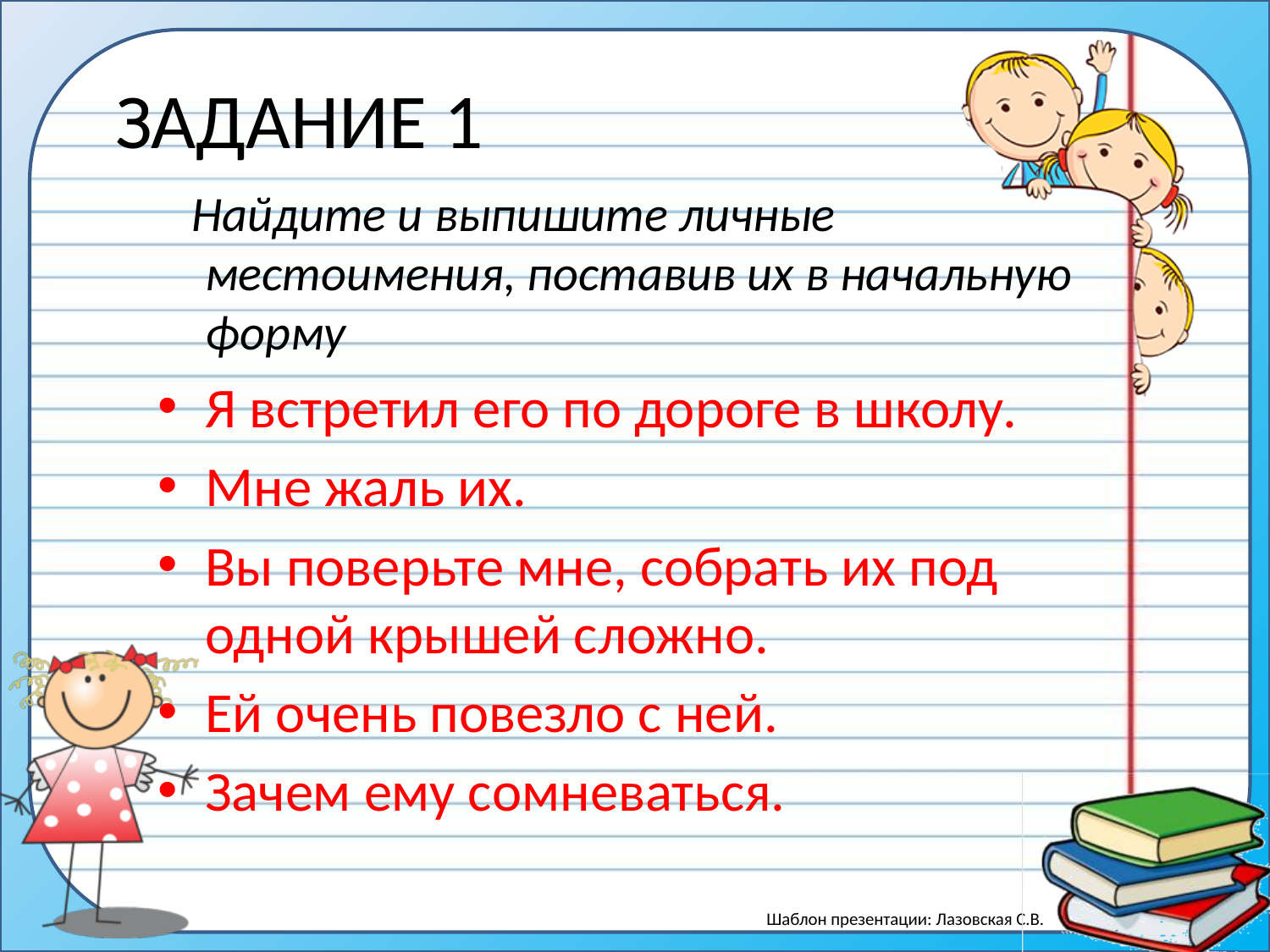

# ЗАДАНИЕ 1
   Найдите и выпишите личные местоимения, поставив их в начальную форму
Я встретил его по дороге в школу.
Мне жаль их.
Вы поверьте мне, собрать их под одной крышей сложно.
Ей очень повезло с ней.
Зачем ему сомневаться.